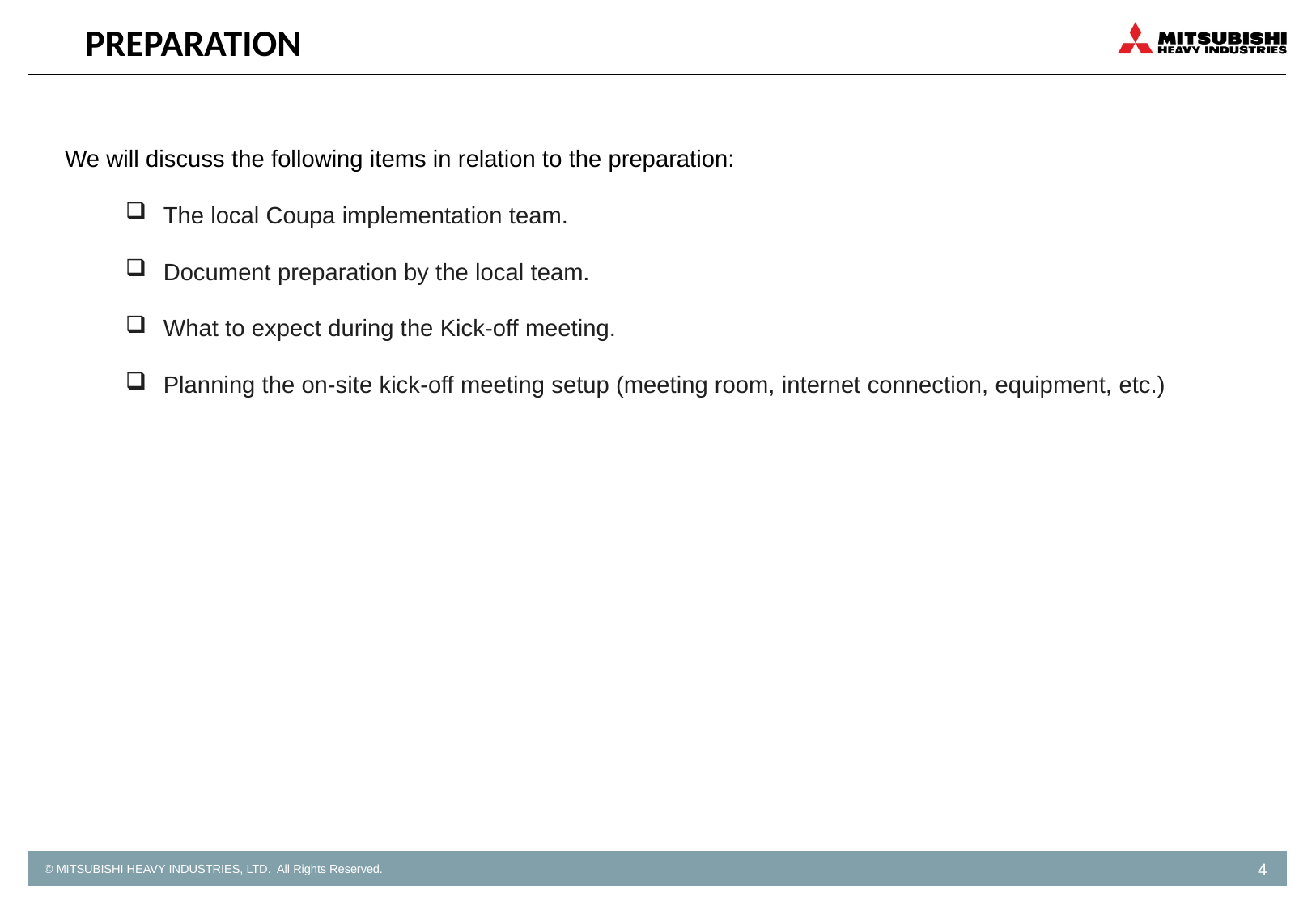

# PREPARATION
We will discuss the following items in relation to the preparation:

The local Coupa implementation team.

Document preparation by the local team.

What to expect during the Kick-off meeting.

Planning the on-site kick-off meeting setup (meeting room, internet connection, equipment, etc.)